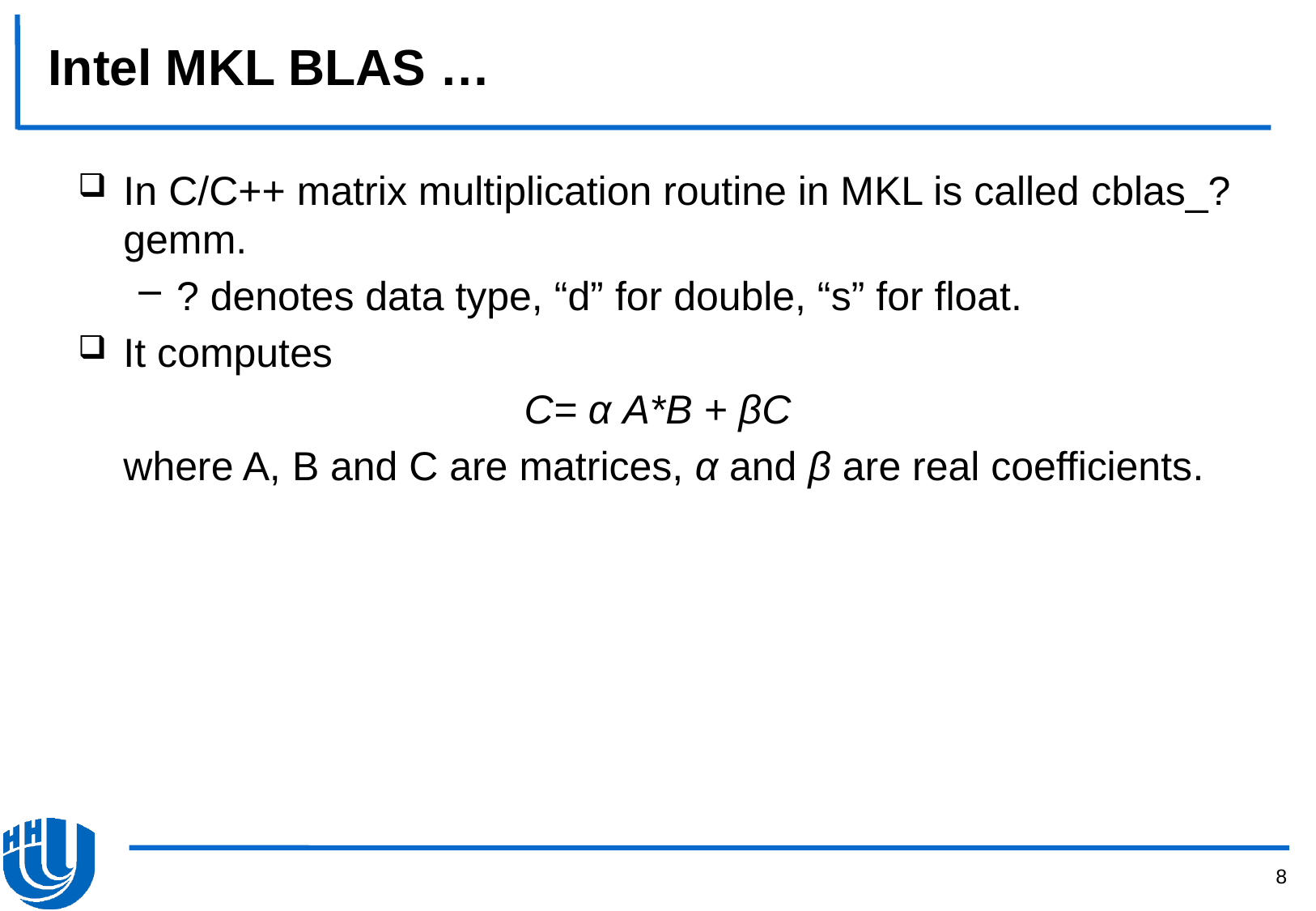

# Intel MKL BLAS …
In C/C++ matrix multiplication routine in MKL is called cblas_?gemm.
? denotes data type, “d” for double, “s” for float.
It computes
C= α A*B + βC
	where A, B and C are matrices, α and β are real coefficients.